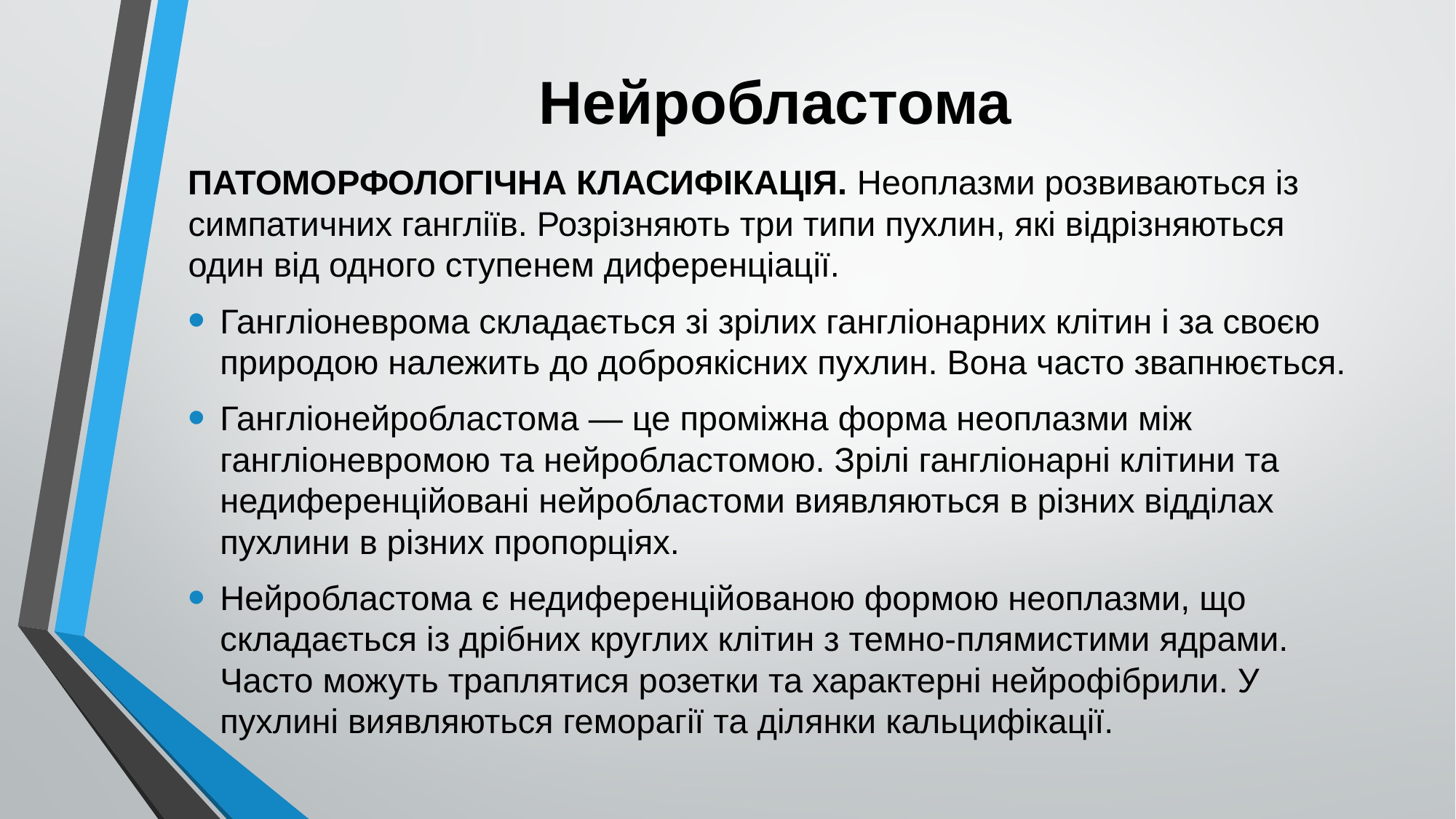

# Нейробластома
ПАТОМОРФОЛОГІЧНА КЛАСИФІКАЦІЯ. Неоплазми розвиваються із симпатичних гангліїв. Розрізняють три типи пухлин, які відрізняються один від одного ступенем диференціації.
Гангліоневрома складається зі зрілих гангліонарних клітин і за своєю природою належить до доброякісних пухлин. Вона часто звапнюється.
Гангліонейробластома — це проміжна форма неоплазми між гангліоневромою та нейробластомою. Зрілі гангліонарні клітини та недиференційовані нейробластоми виявляються в різних відділах пухлини в різних пропорціях.
Нейробластома є недиференційованою формою неоплазми, що складається із дрібних круглих клітин з темно-плямистими ядрами. Часто можуть траплятися розетки та характерні нейрофібрили. У пухлині виявляються геморагії та ділянки кальцифікації.